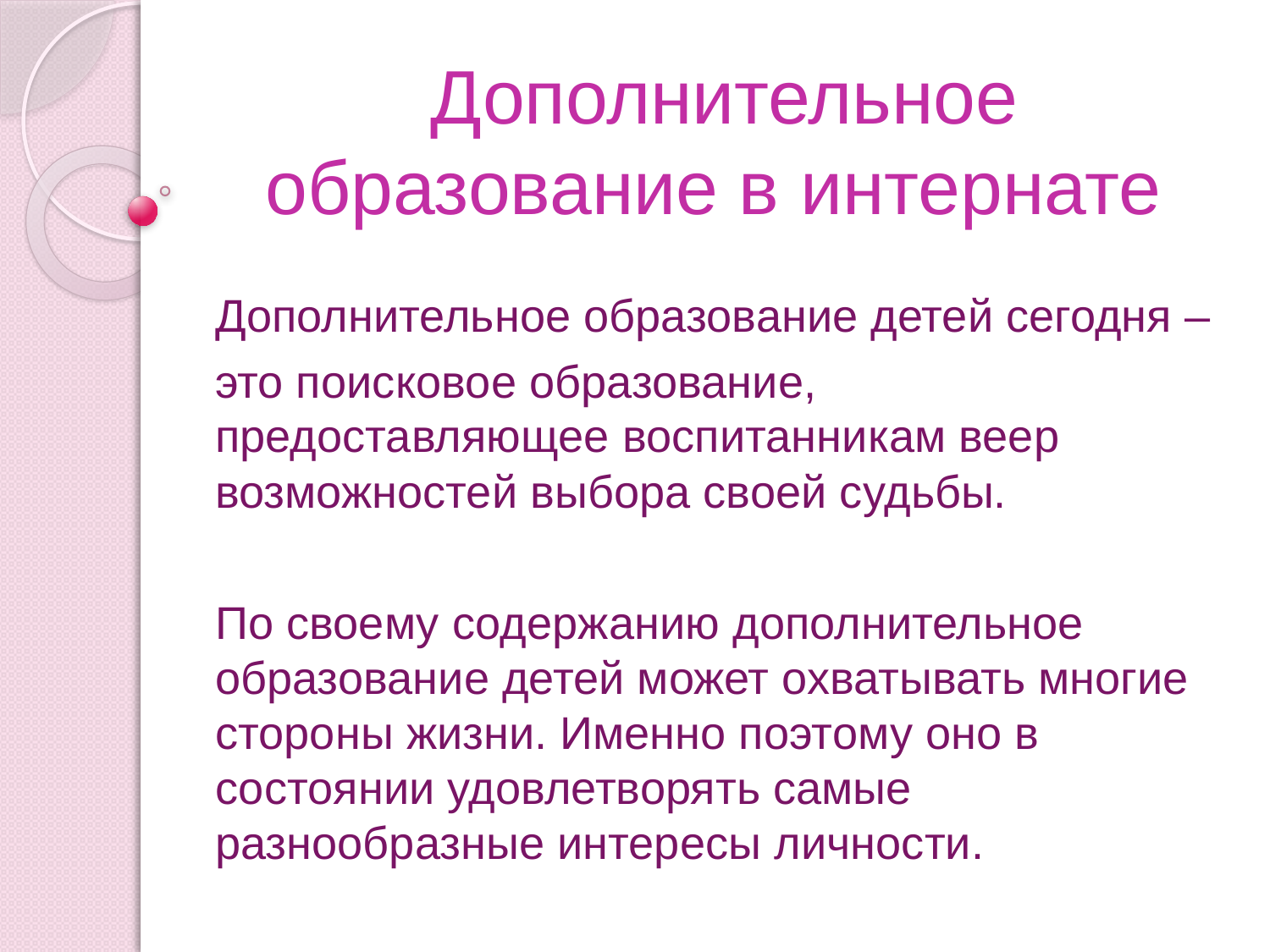

# Дополнительное образование в интернате
Дополнительное образование детей сегодня –
это поисковое образование, предоставляющее воспитанникам веер возможностей выбора своей судьбы.

По своему содержанию дополнительное образование детей может охватывать многие стороны жизни. Именно поэтому оно в состоянии удовлетворять самые разнообразные интересы личности.